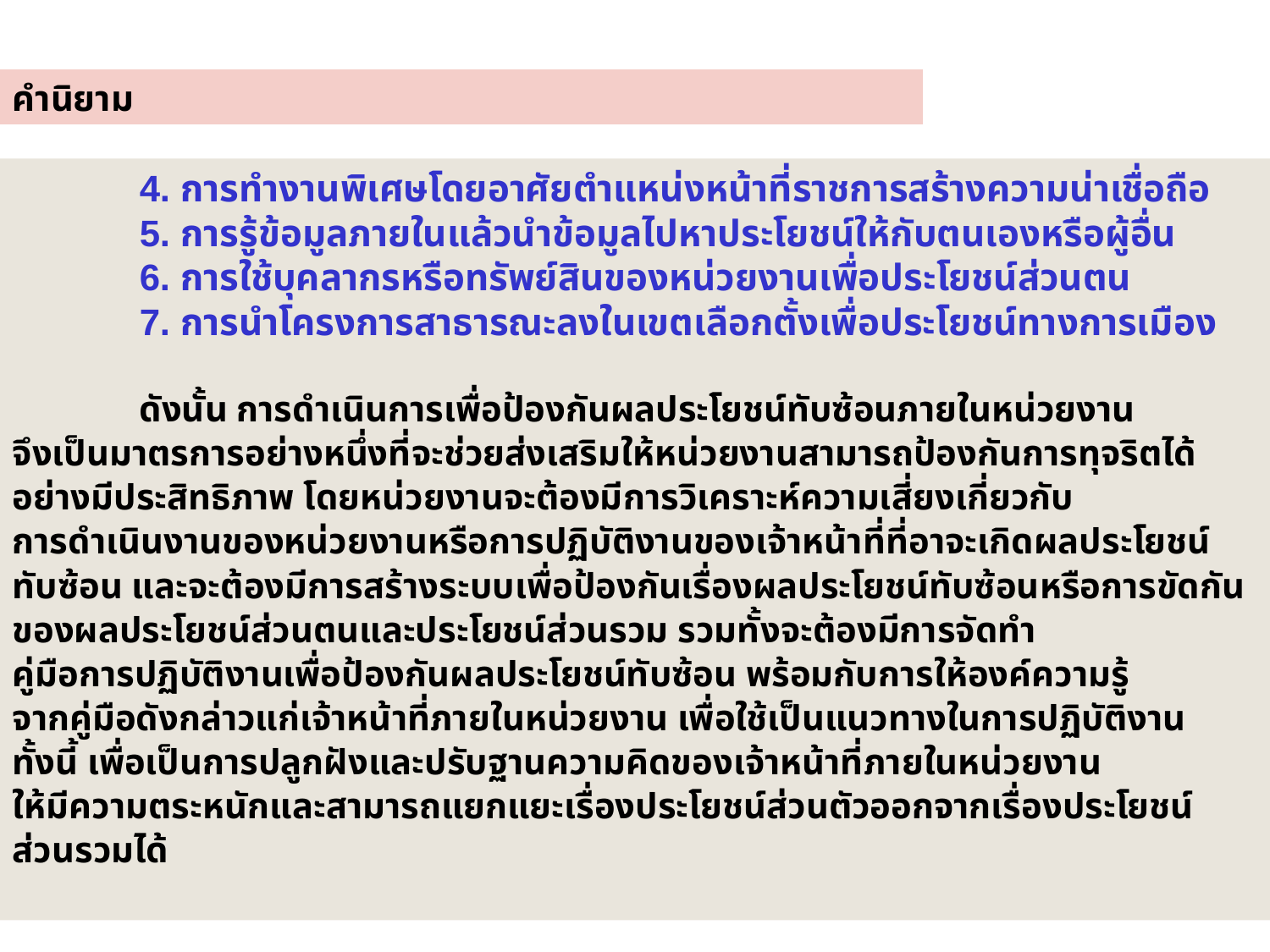

คำนิยาม
	4. การทำงานพิเศษโดยอาศัยตำแหน่งหน้าที่ราชการสร้างความน่าเชื่อถือ
	5. การรู้ข้อมูลภายในแล้วนำข้อมูลไปหาประโยชน์ให้กับตนเองหรือผู้อื่น
	6. การใช้บุคลากรหรือทรัพย์สินของหน่วยงานเพื่อประโยชน์ส่วนตน
	7. การนำโครงการสาธารณะลงในเขตเลือกตั้งเพื่อประโยชน์ทางการเมือง

	ดังนั้น การดำเนินการเพื่อป้องกันผลประโยชน์ทับซ้อนภายในหน่วยงาน
จึงเป็นมาตรการอย่างหนึ่งที่จะช่วยส่งเสริมให้หน่วยงานสามารถป้องกันการทุจริตได้
อย่างมีประสิทธิภาพ โดยหน่วยงานจะต้องมีการวิเคราะห์ความเสี่ยงเกี่ยวกับ
การดำเนินงานของหน่วยงานหรือการปฏิบัติงานของเจ้าหน้าที่ที่อาจะเกิดผลประโยชน์
ทับซ้อน และจะต้องมีการสร้างระบบเพื่อป้องกันเรื่องผลประโยชน์ทับซ้อนหรือการขัดกันของผลประโยชน์ส่วนตนและประโยชน์ส่วนรวม รวมทั้งจะต้องมีการจัดทำ
คู่มือการปฏิบัติงานเพื่อป้องกันผลประโยชน์ทับซ้อน พร้อมกับการให้องค์ความรู้
จากคู่มือดังกล่าวแก่เจ้าหน้าที่ภายในหน่วยงาน เพื่อใช้เป็นแนวทางในการปฏิบัติงาน
ทั้งนี้ เพื่อเป็นการปลูกฝังและปรับฐานความคิดของเจ้าหน้าที่ภายในหน่วยงาน
ให้มีความตระหนักและสามารถแยกแยะเรื่องประโยชน์ส่วนตัวออกจากเรื่องประโยชน์
ส่วนรวมได้